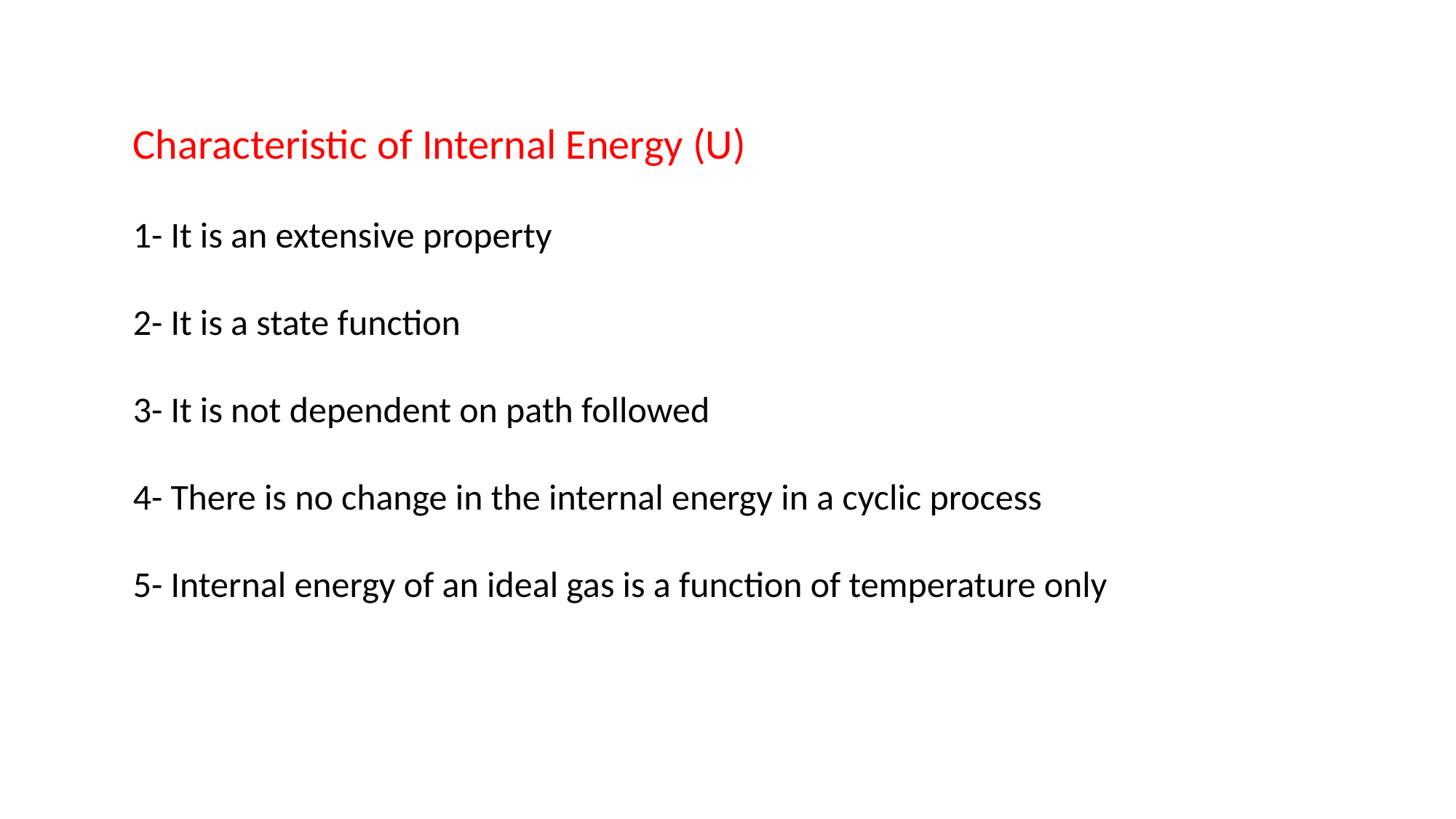

Characteristic of Internal Energy (U)

1- It is an extensive property

2- It is a state function

3- It is not dependent on path followed

4- There is no change in the internal energy in a cyclic process

5- Internal energy of an ideal gas is a function of temperature only